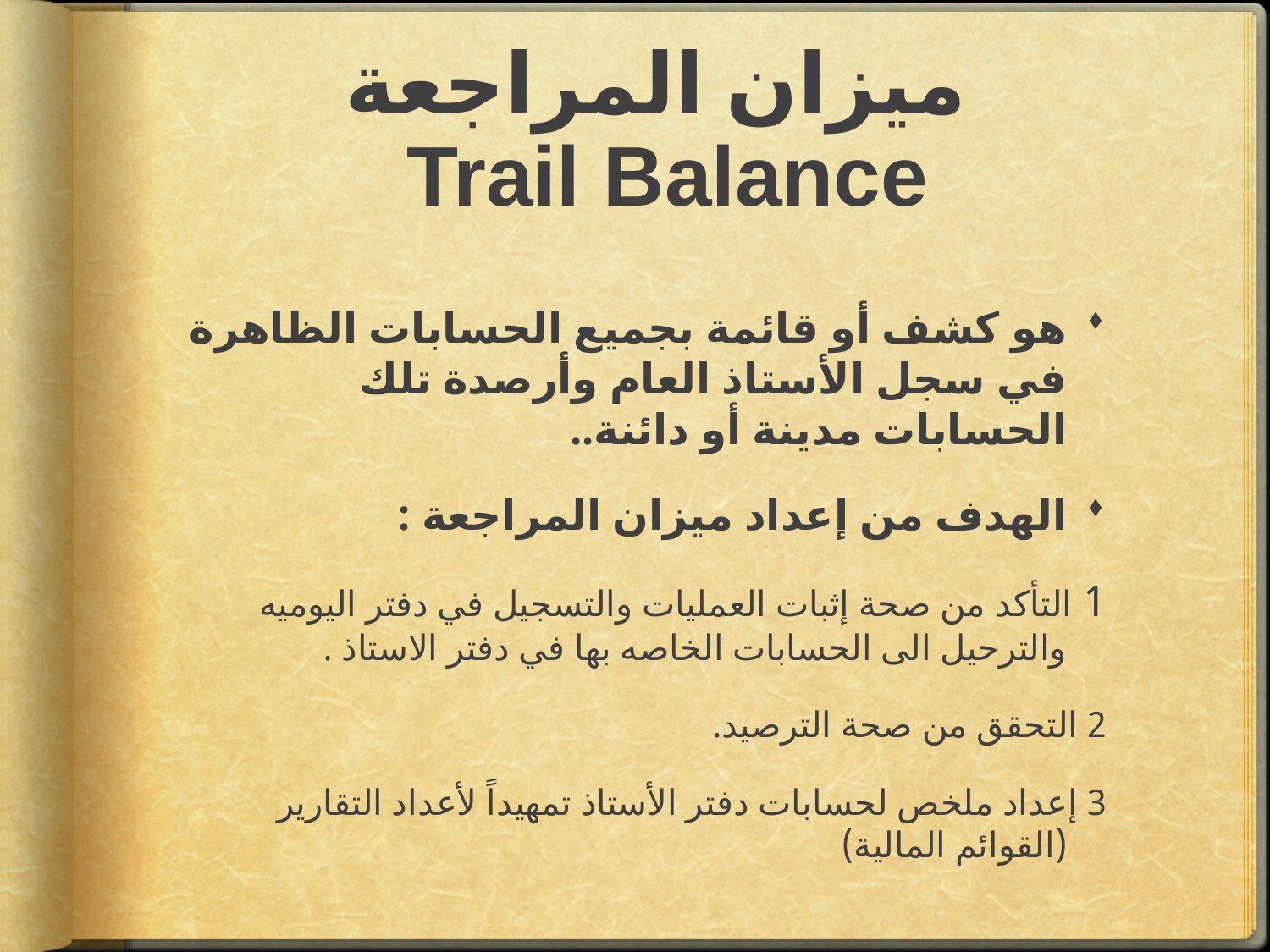

# ميزان المراجعة Trail Balance
هو كشف أو قائمة بجميع الحسابات الظاهرة في سجل الأستاذ العام وأرصدة تلك الحسابات مدينة أو دائنة..
الهدف من إعداد ميزان المراجعة :
1 التأكد من صحة إثبات العمليات والتسجيل في دفتر اليوميه والترحيل الى الحسابات الخاصه بها في دفتر الاستاذ .
2 التحقق من صحة الترصيد.
3 إعداد ملخص لحسابات دفتر الأستاذ تمهيداً لأعداد التقارير (القوائم المالية)